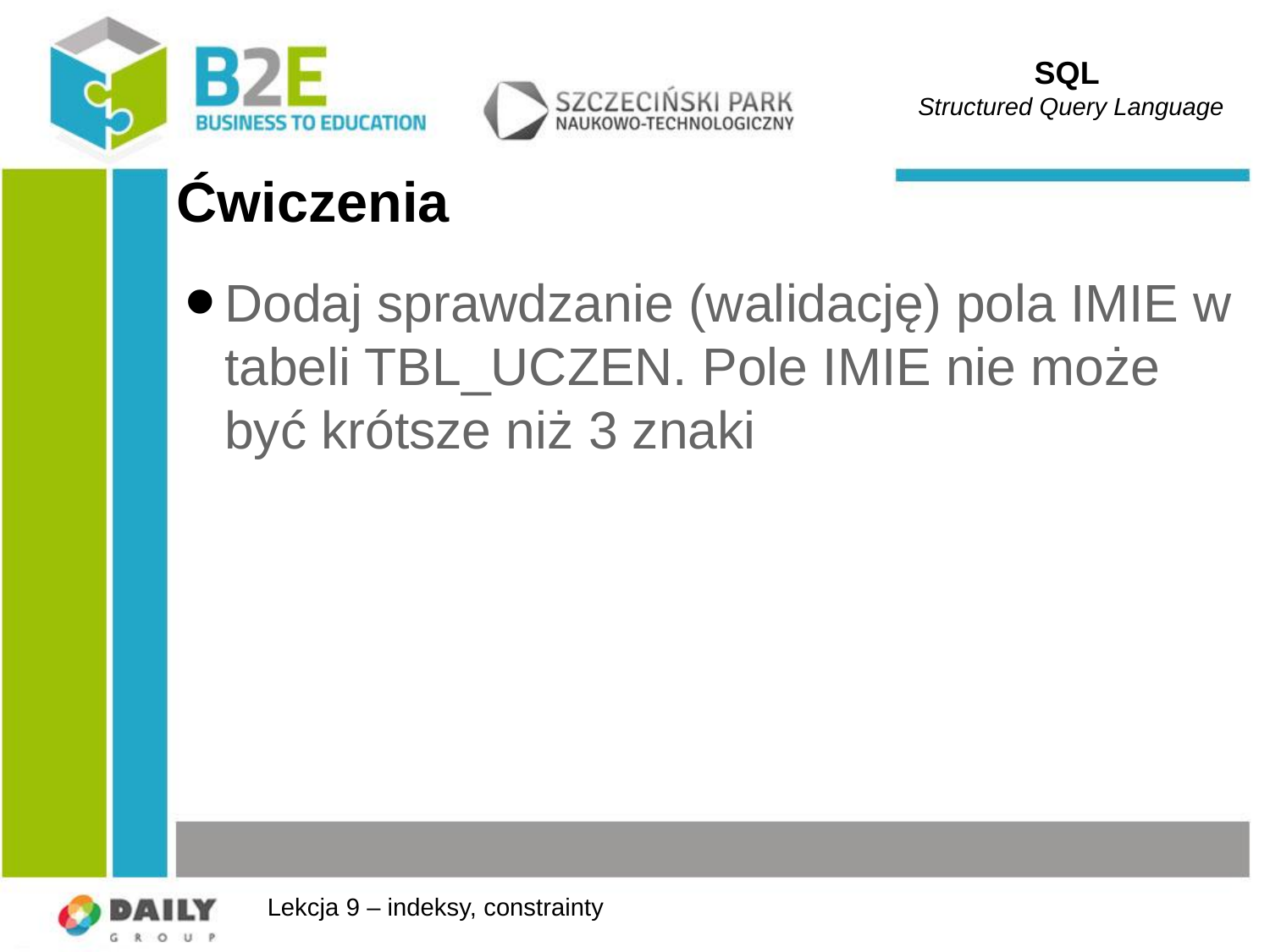

SQL
Structured Query Language
# Ćwiczenia
Dodaj sprawdzanie (walidację) pola IMIE w tabeli TBL_UCZEN. Pole IMIE nie może być krótsze niż 3 znaki
Lekcja 9 – indeksy, constrainty